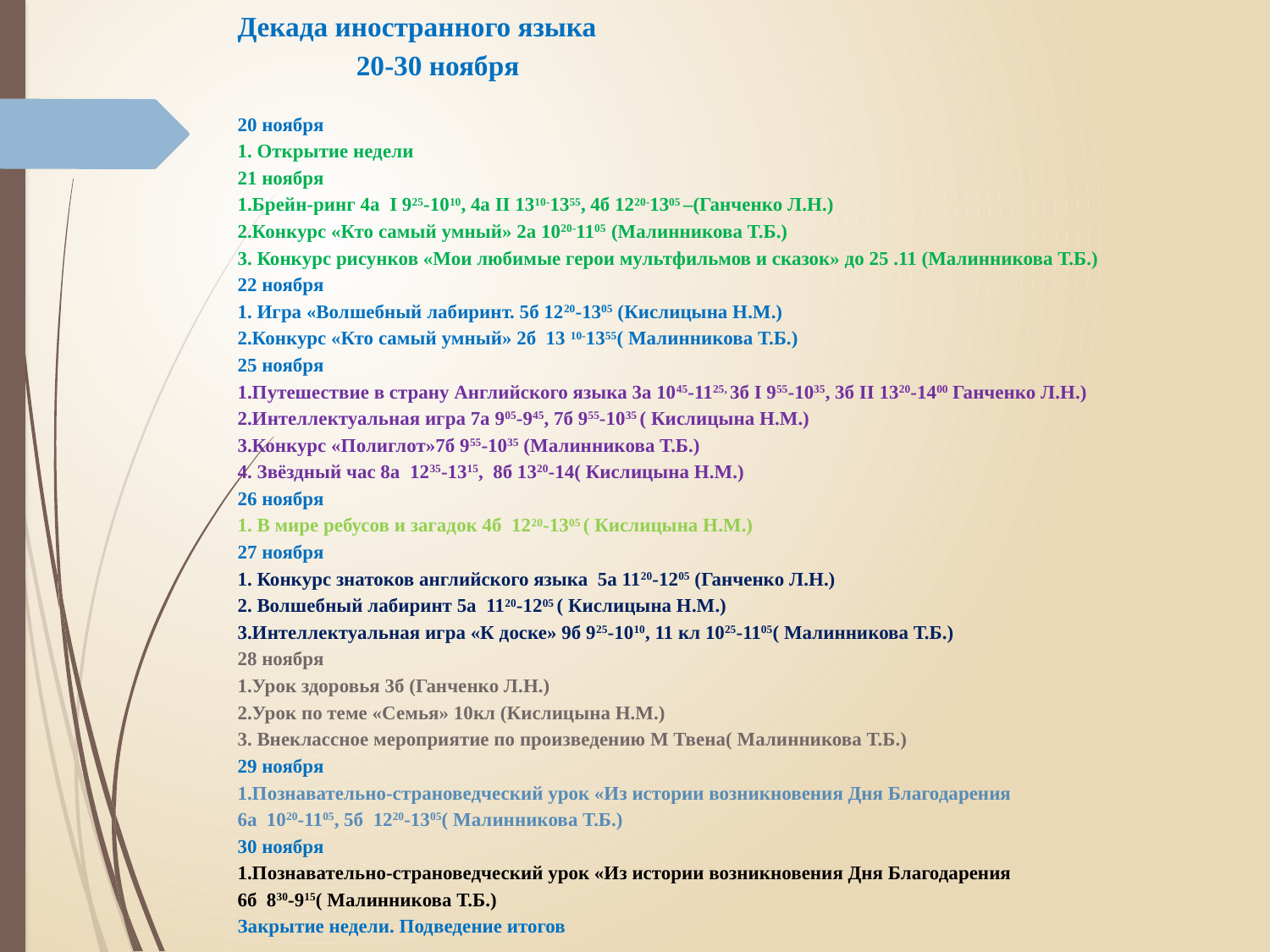

# Декада иностранного языка 20-30 ноября   20 ноября 1. Открытие недели 21 ноября 1.Брейн-ринг 4а  I 925-1010, 4а II 1310-1355, 4б 1220-1305 –(Ганченко Л.Н.) 2.Конкурс «Кто самый умный» 2а 1020-1105  (Малинникова Т.Б.) 3. Конкурс рисунков «Мои любимые герои мультфильмов и сказок» до 25 .11 (Малинникова Т.Б.) 22 ноября 1. Игра «Волшебный лабиринт. 5б 1220-1305 (Кислицына Н.М.) 2.Конкурс «Кто самый умный» 2б  13 10-1355( Малинникова Т.Б.) 25 ноября 1.Путешествие в страну Английского языка 3а 1045-1125, 3б I 955-1035, 3б II 1320-1400 Ганченко Л.Н.) 2.Интеллектуальная игра 7а 905-945, 7б 955-1035 ( Кислицына Н.М.) 3.Конкурс «Полиглот»7б 955-1035 (Малинникова Т.Б.) 4. Звёздный час 8а  1235-1315,  8б 1320-14( Кислицына Н.М.) 26 ноября 1. В мире ребусов и загадок 4б  1220-1305 ( Кислицына Н.М.) 27 ноября 1. Конкурс знатоков английского языка  5а 1120-1205 (Ганченко Л.Н.) 2. Волшебный лабиринт 5а  1120-1205 ( Кислицына Н.М.) 3.Интеллектуальная игра «К доске» 9б 925-1010, 11 кл 1025-1105( Малинникова Т.Б.) 28 ноября 1.Урок здоровья 3б (Ганченко Л.Н.) 2.Урок по теме «Семья» 10кл (Кислицына Н.М.) 3. Внеклассное мероприятие по произведению М Твена( Малинникова Т.Б.) 29 ноября 1.Познавательно-страноведческий урок «Из истории возникновения Дня Благодарения 6а  1020-1105, 5б  1220-1305( Малинникова Т.Б.) 30 ноября 1.Познавательно-страноведческий урок «Из истории возникновения Дня Благодарения 6б  830-915( Малинникова Т.Б.) Закрытие недели. Подведение итогов